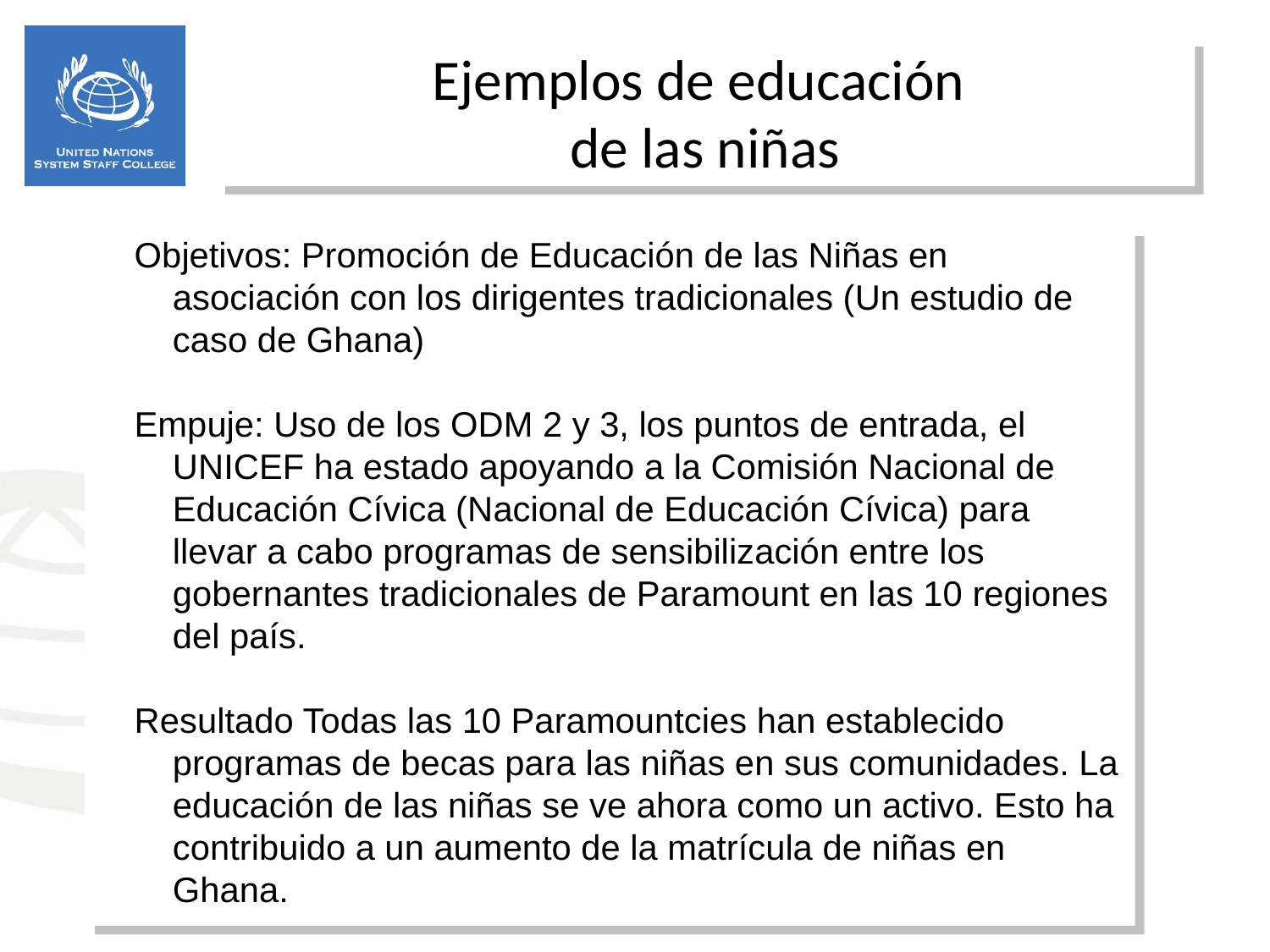

Ejemplos de educación
de las niñas
Objetivos: Promoción de Educación de las Niñas en asociación con los dirigentes tradicionales (Un estudio de caso de Ghana)

Empuje: Uso de los ODM 2 y 3, los puntos de entrada, el UNICEF ha estado apoyando a la Comisión Nacional de Educación Cívica (Nacional de Educación Cívica) para llevar a cabo programas de sensibilización entre los gobernantes tradicionales de Paramount en las 10 regiones del país.

Resultado Todas las 10 Paramountcies han establecido programas de becas para las niñas en sus comunidades. La educación de las niñas se ve ahora como un activo. Esto ha contribuido a un aumento de la matrícula de niñas en Ghana.